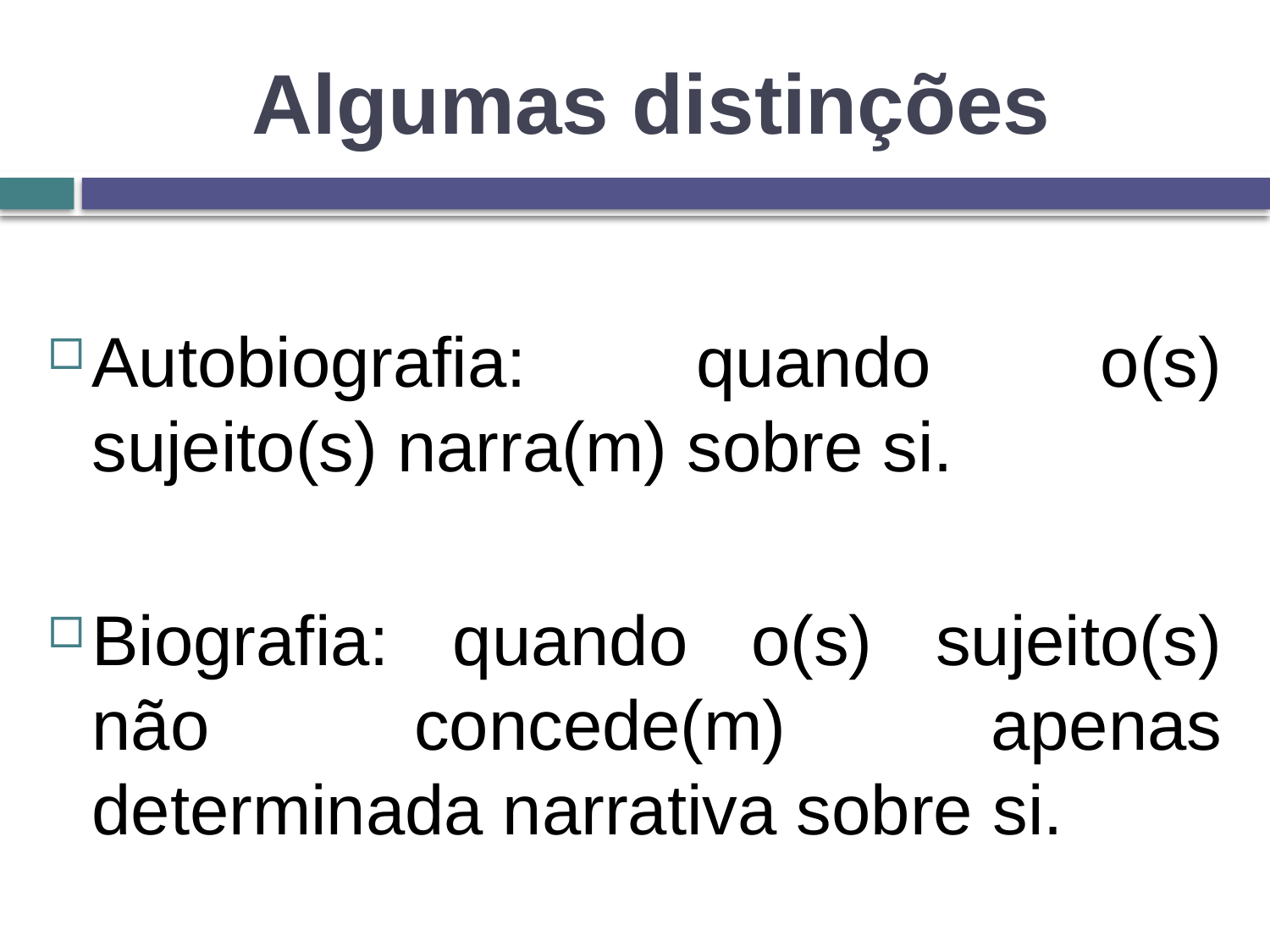

# Algumas distinções

Autobiografia: quando o(s) sujeito(s) narra(m) sobre si.

Biografia: quando o(s) sujeito(s) não concede(m) apenas determinada narrativa sobre si.